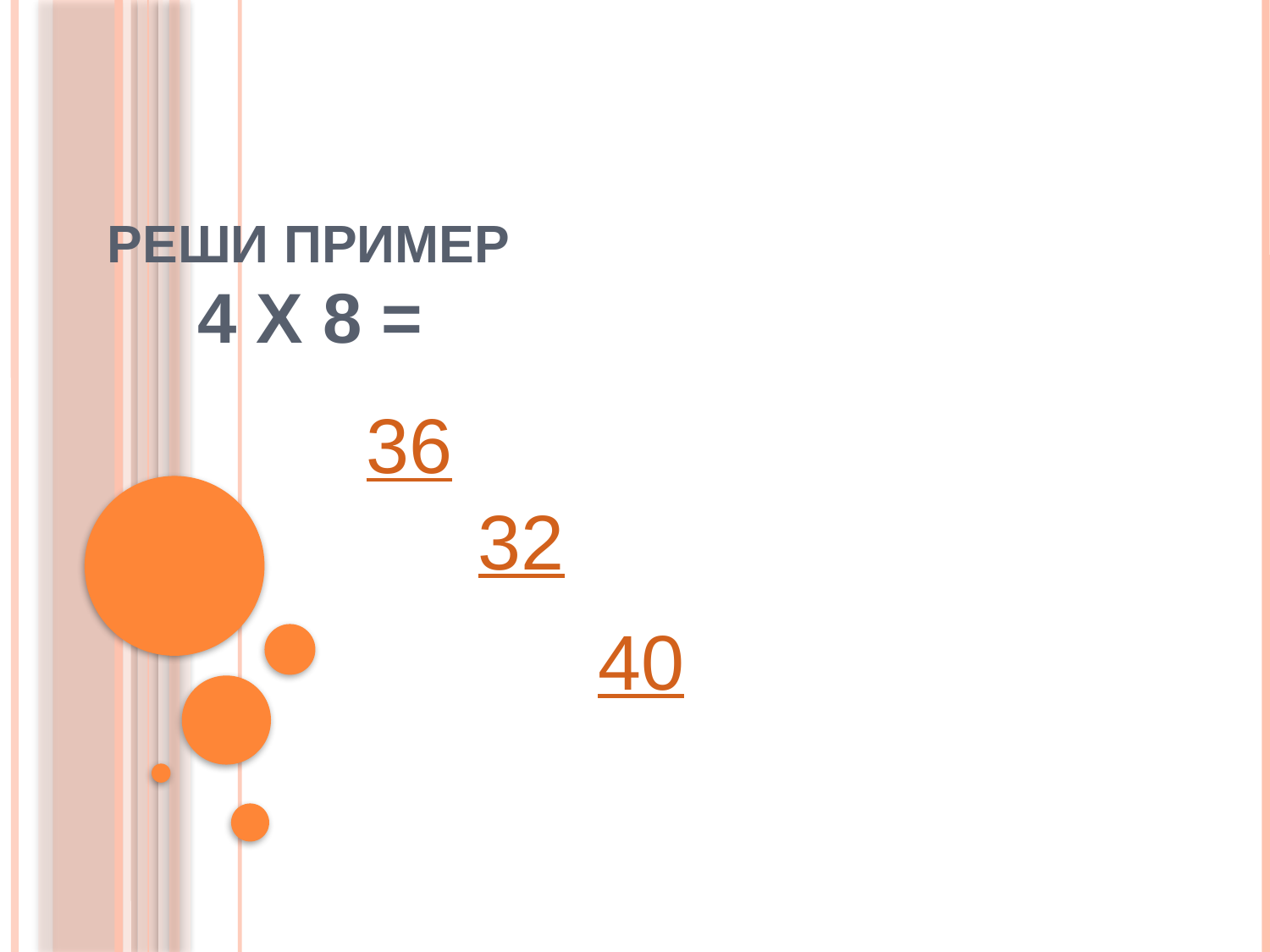

# Реши пример
4 Х 8 =
36
32
40